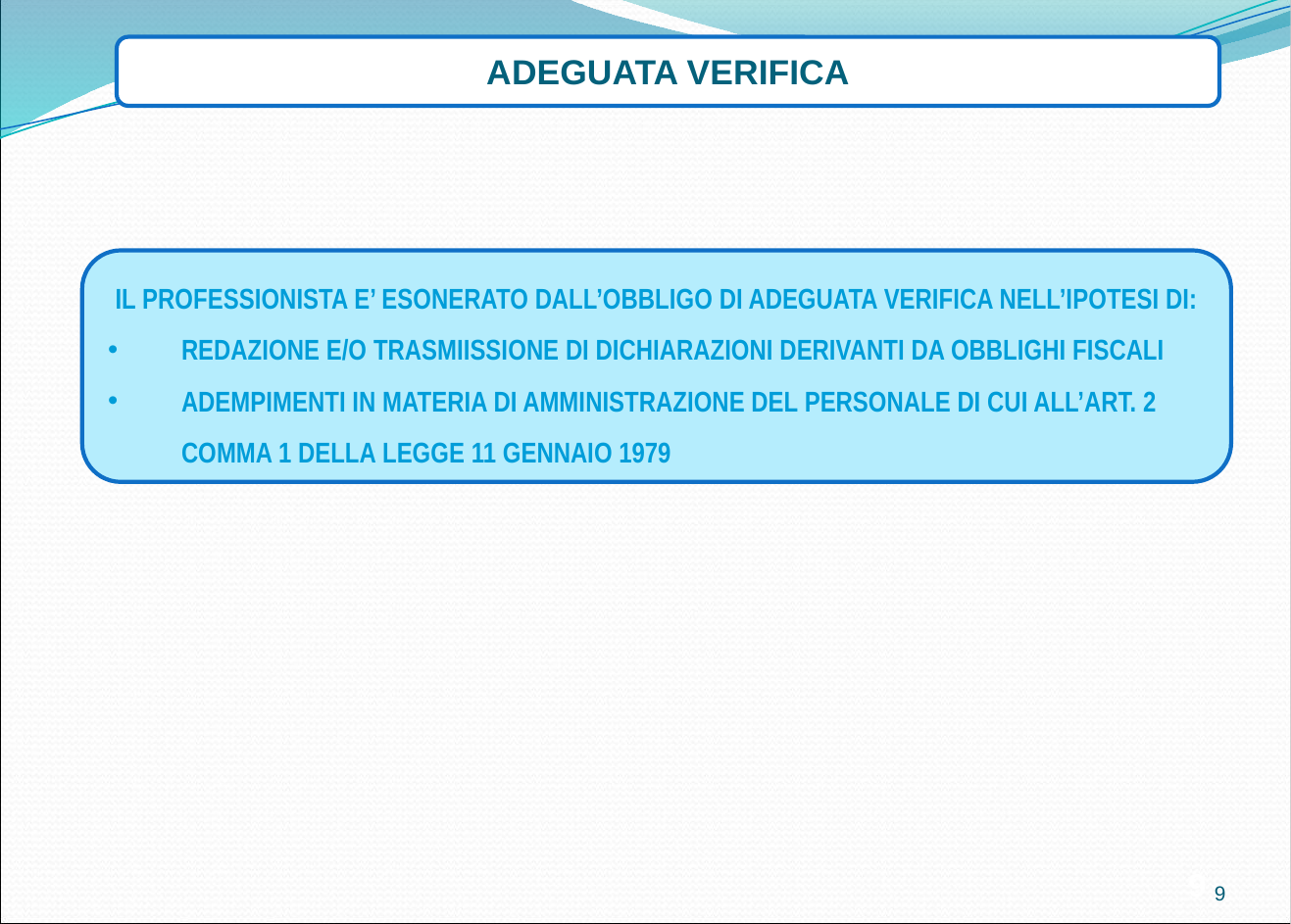

ADEGUATA VERIFICA
IL PROFESSIONISTA E’ ESONERATO DALL’OBBLIGO DI ADEGUATA VERIFICA NELL’IPOTESI DI:
REDAZIONE E/O TRASMIISSIONE DI DICHIARAZIONI DERIVANTI DA OBBLIGHI FISCALI
ADEMPIMENTI IN MATERIA DI AMMINISTRAZIONE DEL PERSONALE DI CUI ALL’ART. 2 COMMA 1 DELLA LEGGE 11 GENNAIO 1979
9
9